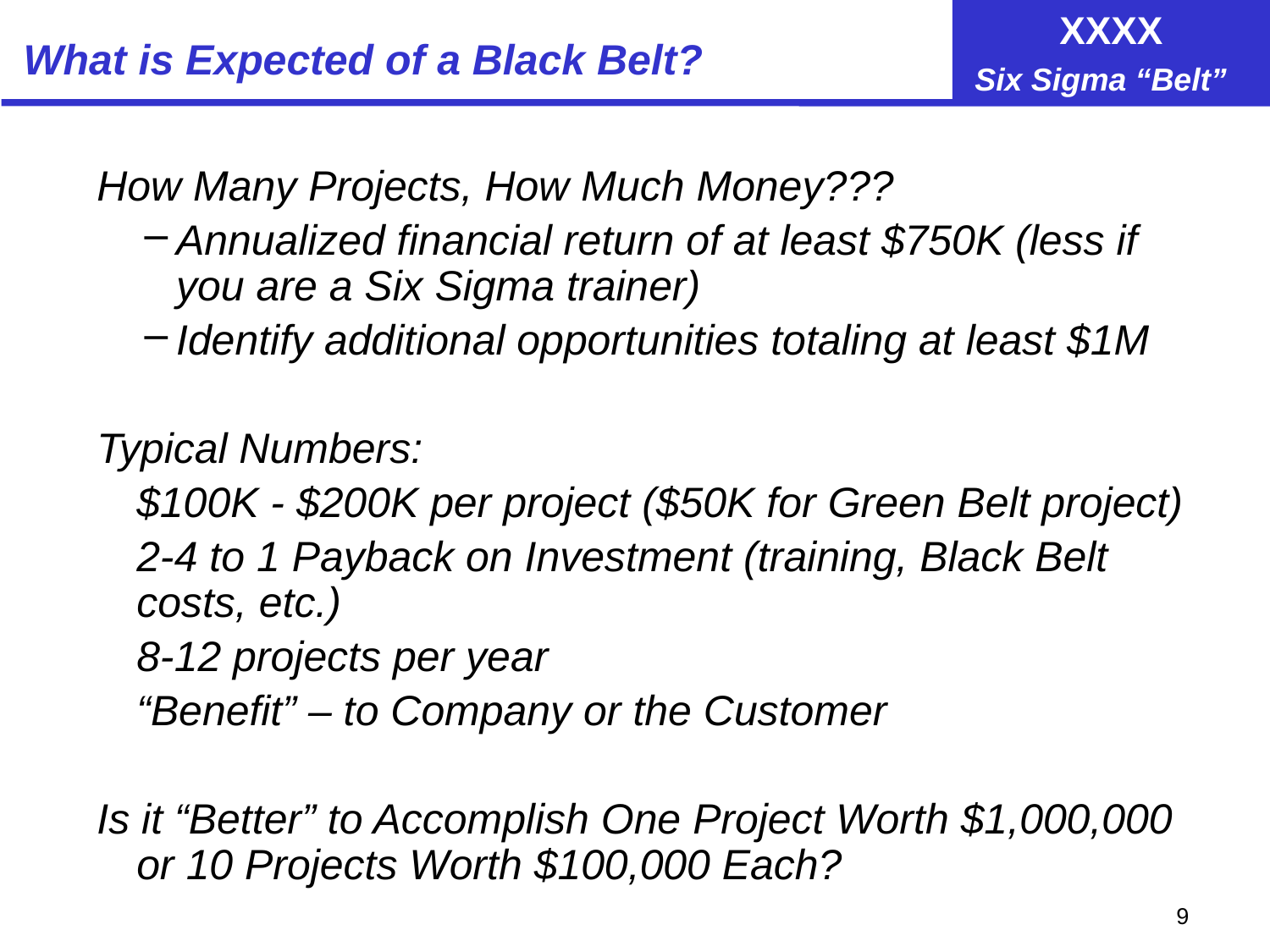

# What is Expected of a Black Belt?
How Many Projects, How Much Money???
Annualized financial return of at least $750K (less if you are a Six Sigma trainer)
Identify additional opportunities totaling at least $1M

Typical Numbers:
	$100K - $200K per project ($50K for Green Belt project)
	2-4 to 1 Payback on Investment (training, Black Belt costs, etc.)
	8-12 projects per year
	“Benefit” – to Company or the Customer

Is it “Better” to Accomplish One Project Worth $1,000,000 or 10 Projects Worth $100,000 Each?